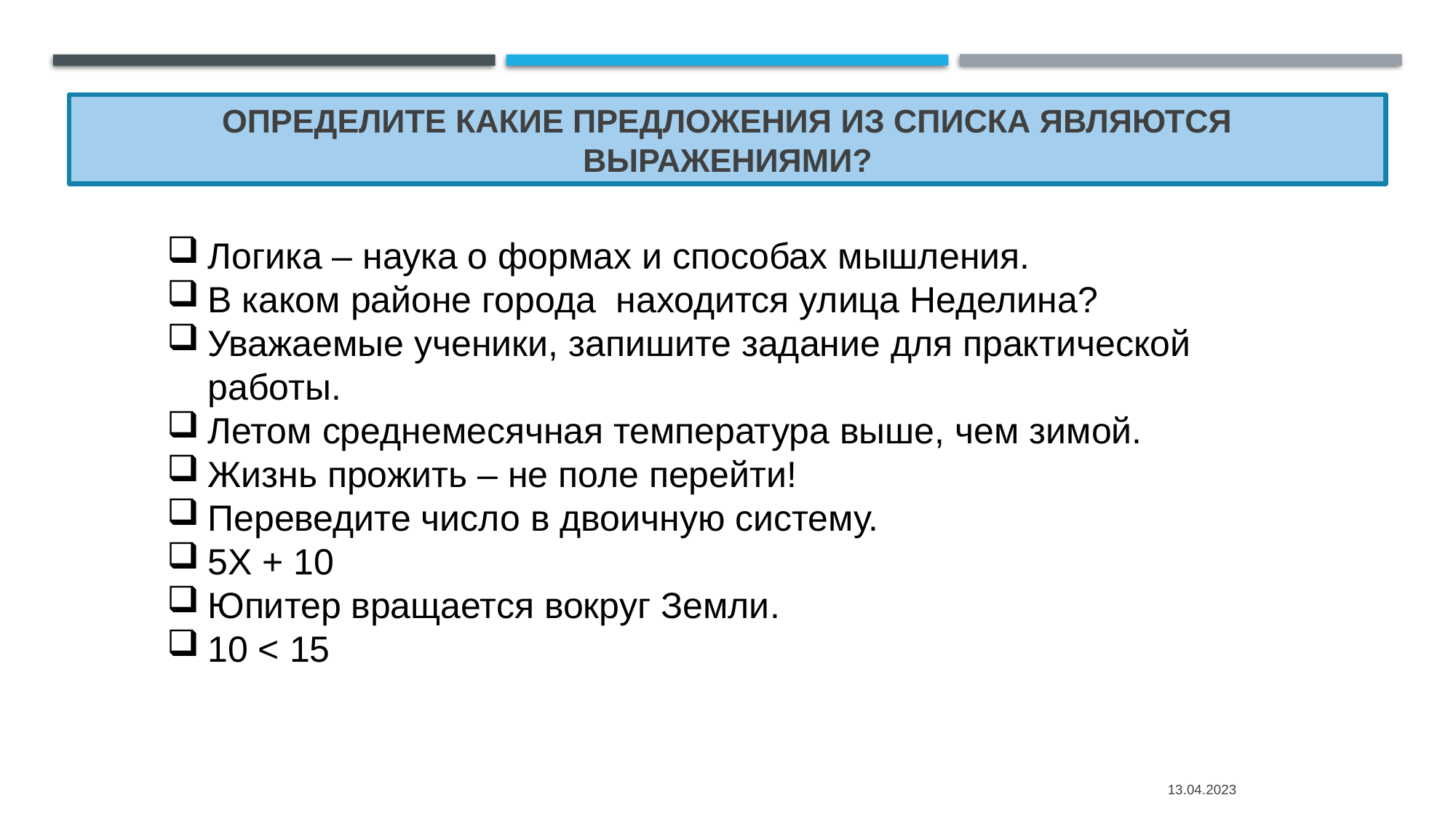

# определите какие предложения из списка являются выражениями?
Логика – наука о формах и способах мышления.
В каком районе города  находится улица Неделина?
Уважаемые ученики, запишите задание для практической работы.
Летом среднемесячная температура выше, чем зимой.
Жизнь прожить – не поле перейти!
Переведите число в двоичную систему.
5Х + 10
Юпитер вращается вокруг Земли.
10 < 15
13.04.2023